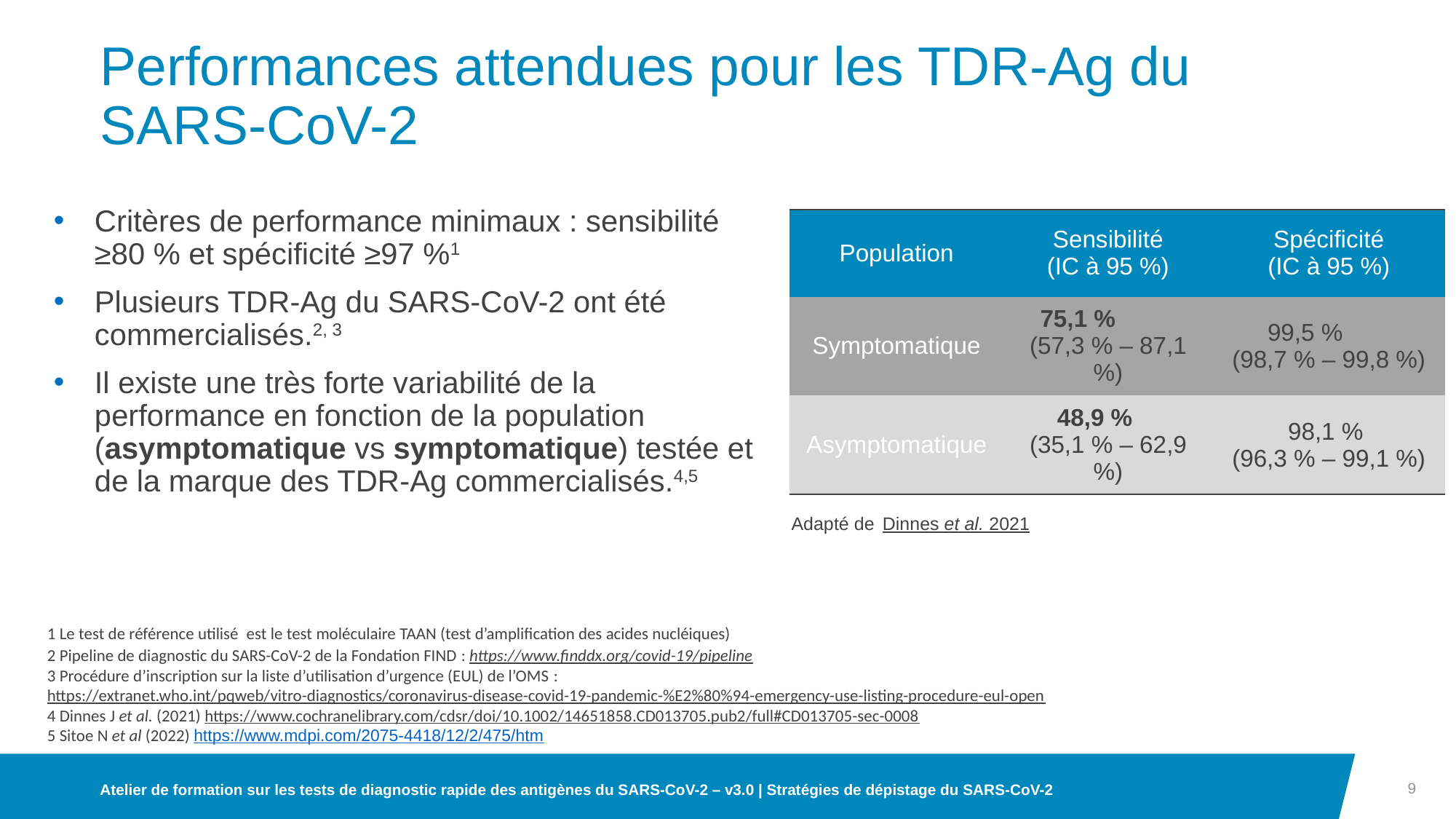

# Performances attendues pour les TDR-Ag du SARS-CoV-2
Critères de performance minimaux : sensibilité ≥80 % et spécificité ≥97 %1
Plusieurs TDR-Ag du SARS-CoV-2 ont été commercialisés.2, 3
Il existe une très forte variabilité de la performance en fonction de la population (asymptomatique vs symptomatique) testée et de la marque des TDR-Ag commercialisés.4,5

| Population | Sensibilité (IC à 95 %) | Spécificité (IC à 95 %) |
| --- | --- | --- |
| Symptomatique | 75,1 %          (57,3 % – 87,1 %) | 99,5 %        (98,7 % – 99,8 %) |
| Asymptomatique | 48,9 %     (35,1 % – 62,9 %) | 98,1 %  (96,3 % – 99,1 %) |
Adapté de Dinnes et al. 2021
1 Le test de référence utilisé est le test moléculaire TAAN (test d’amplification des acides nucléiques)
2 Pipeline de diagnostic du SARS-CoV-2 de la Fondation FIND : https://www.finddx.org/covid-19/pipeline
3 Procédure d’inscription sur la liste d’utilisation d’urgence (EUL) de l’OMS : https://extranet.who.int/pqweb/vitro-diagnostics/coronavirus-disease-covid-19-pandemic-%E2%80%94-emergency-use-listing-procedure-eul-open
4 Dinnes J et al. (2021) https://www.cochranelibrary.com/cdsr/doi/10.1002/14651858.CD013705.pub2/full#CD013705-sec-0008
5 Sitoe N et al (2022) https://www.mdpi.com/2075-4418/12/2/475/htm

9
Atelier de formation sur les tests de diagnostic rapide des antigènes du SARS-CoV-2 – v3.0 | Stratégies de dépistage du SARS-CoV-2